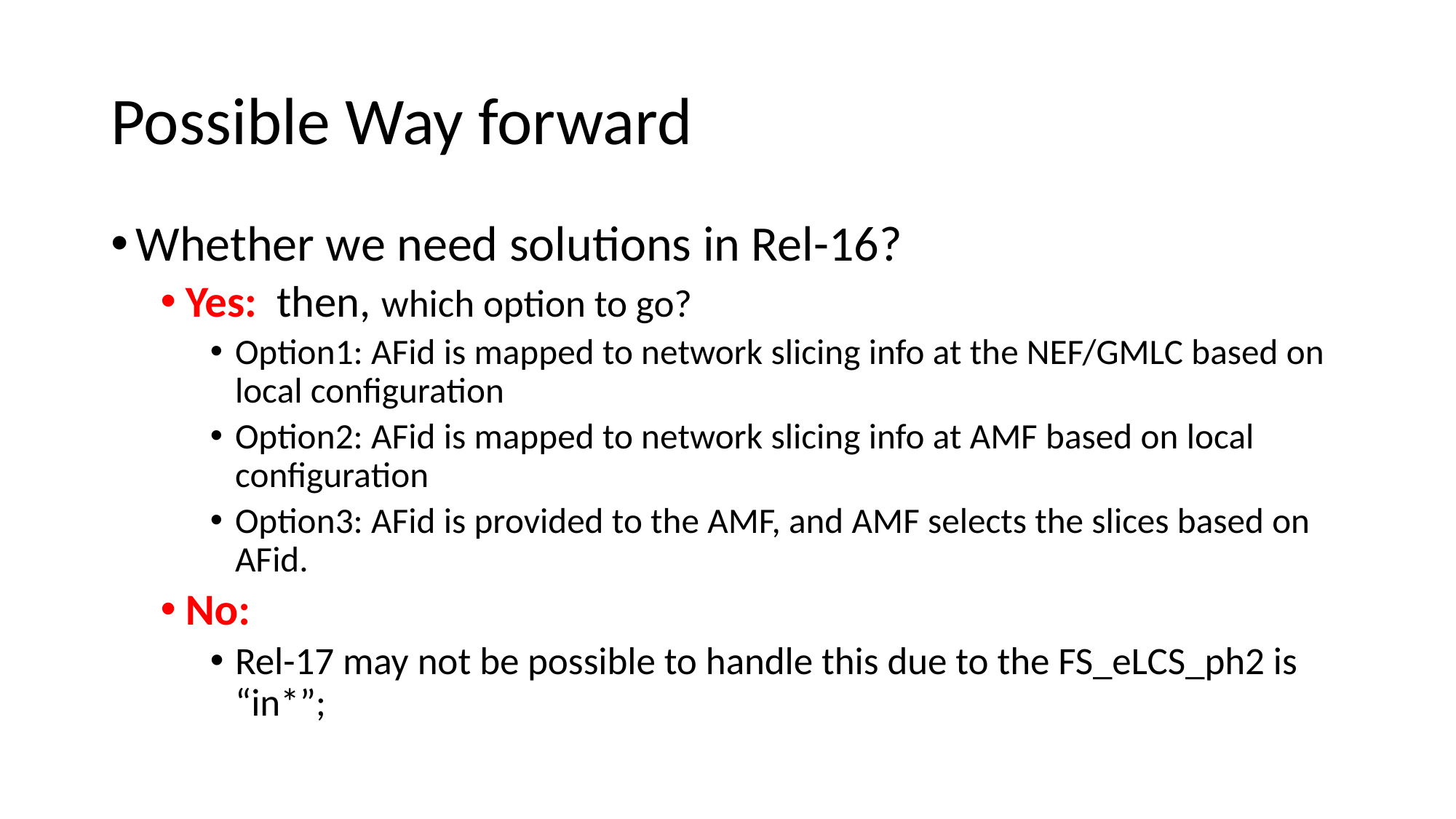

# Possible Way forward
Whether we need solutions in Rel-16?
Yes:  then, which option to go?
Option1: AFid is mapped to network slicing info at the NEF/GMLC based on local configuration
Option2: AFid is mapped to network slicing info at AMF based on local configuration
Option3: AFid is provided to the AMF, and AMF selects the slices based on AFid.
No:
Rel-17 may not be possible to handle this due to the FS_eLCS_ph2 is “in*”;